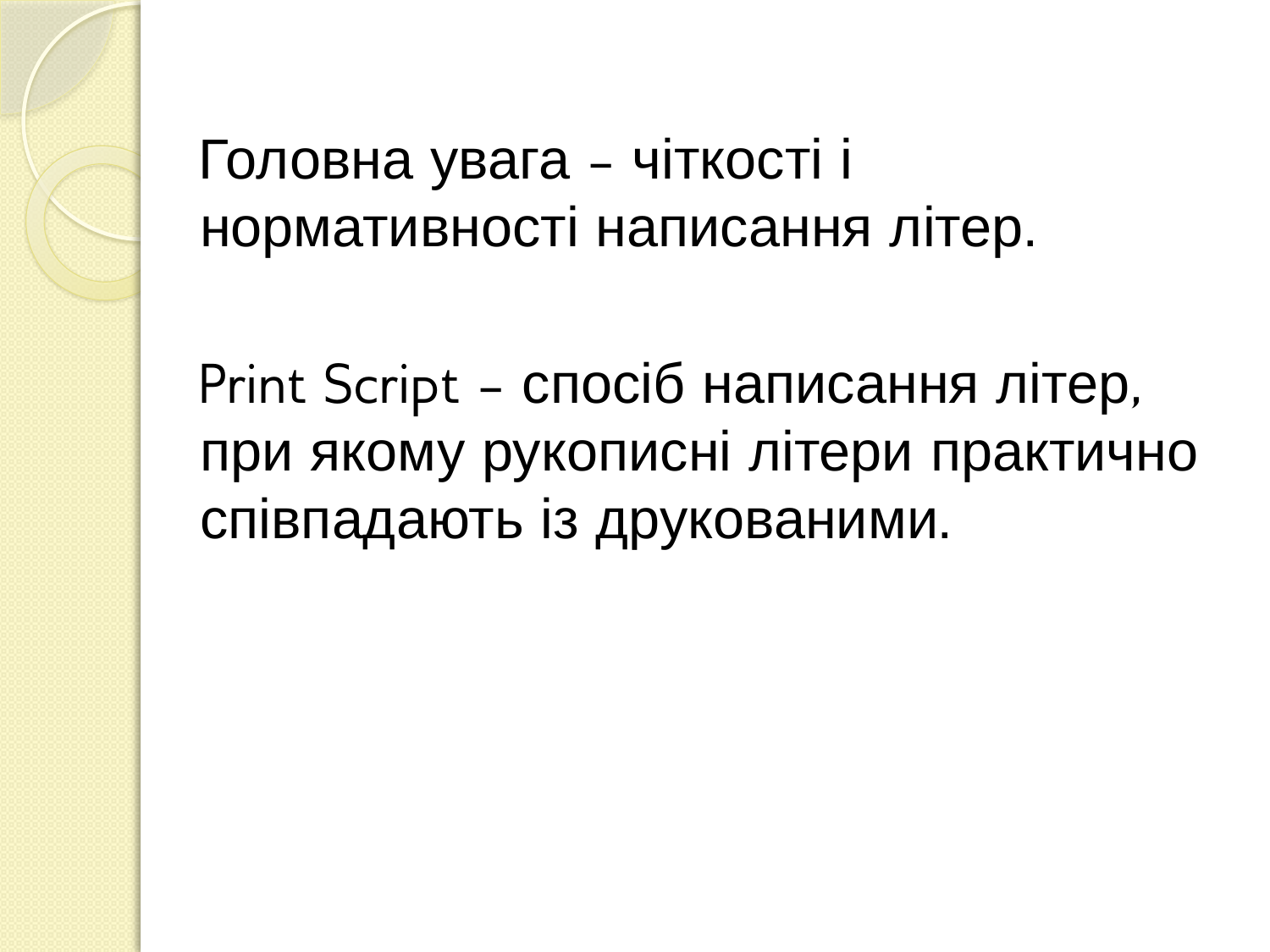

Головна увага – чіткості і нормативності написання літер.

Print Script – спосіб написання літер, при якому рукописні літери практично співпадають із друкованими.